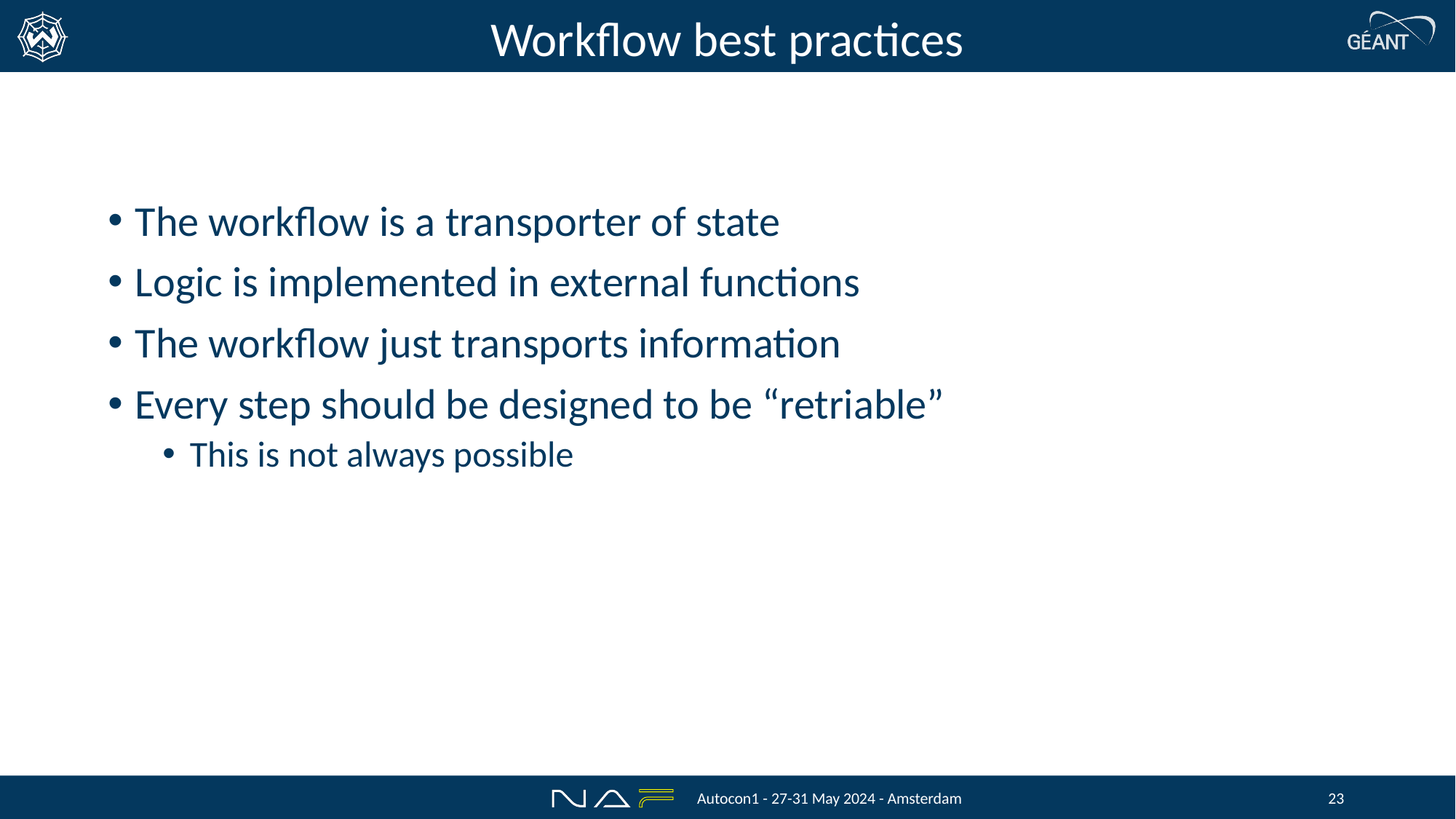

# Workflow best practices
The workflow is a transporter of state
Logic is implemented in external functions
The workflow just transports information
Every step should be designed to be “retriable”
This is not always possible
Autocon1 - 27-31 May 2024 - Amsterdam
23